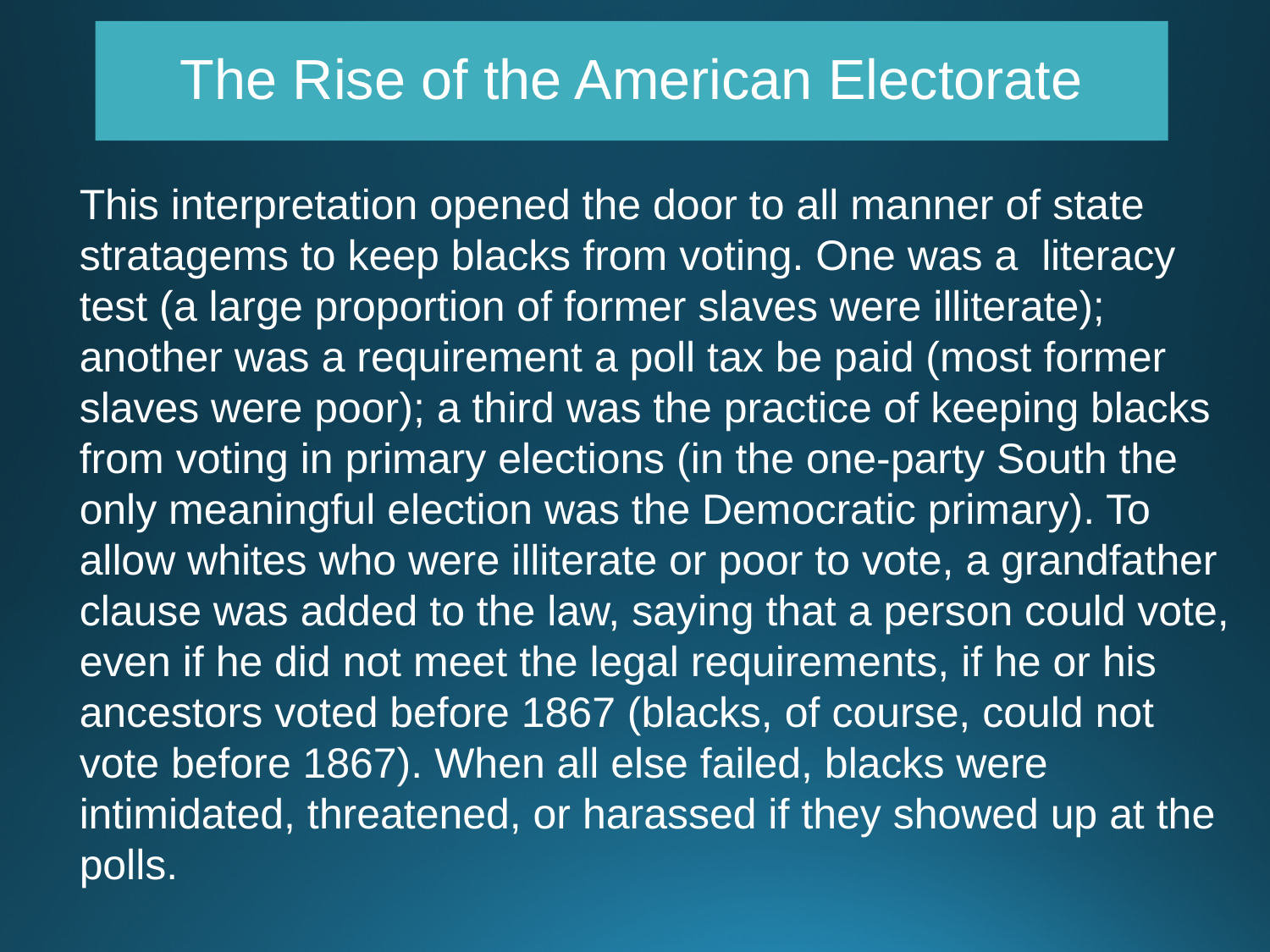

# The Rise of the American Electorate
This interpretation opened the door to all manner of state stratagems to keep blacks from voting. One was a  literacy test (a large proportion of former slaves were illiterate); another was a requirement a poll tax be paid (most former slaves were poor); a third was the practice of keeping blacks from voting in primary elections (in the one-party South the only meaningful election was the Democratic primary). To allow whites who were illiterate or poor to vote, a grandfather clause was added to the law, saying that a person could vote, even if he did not meet the legal requirements, if he or his ancestors voted before 1867 (blacks, of course, could not vote before 1867). When all else failed, blacks were intimidated, threatened, or harassed if they showed up at the polls.